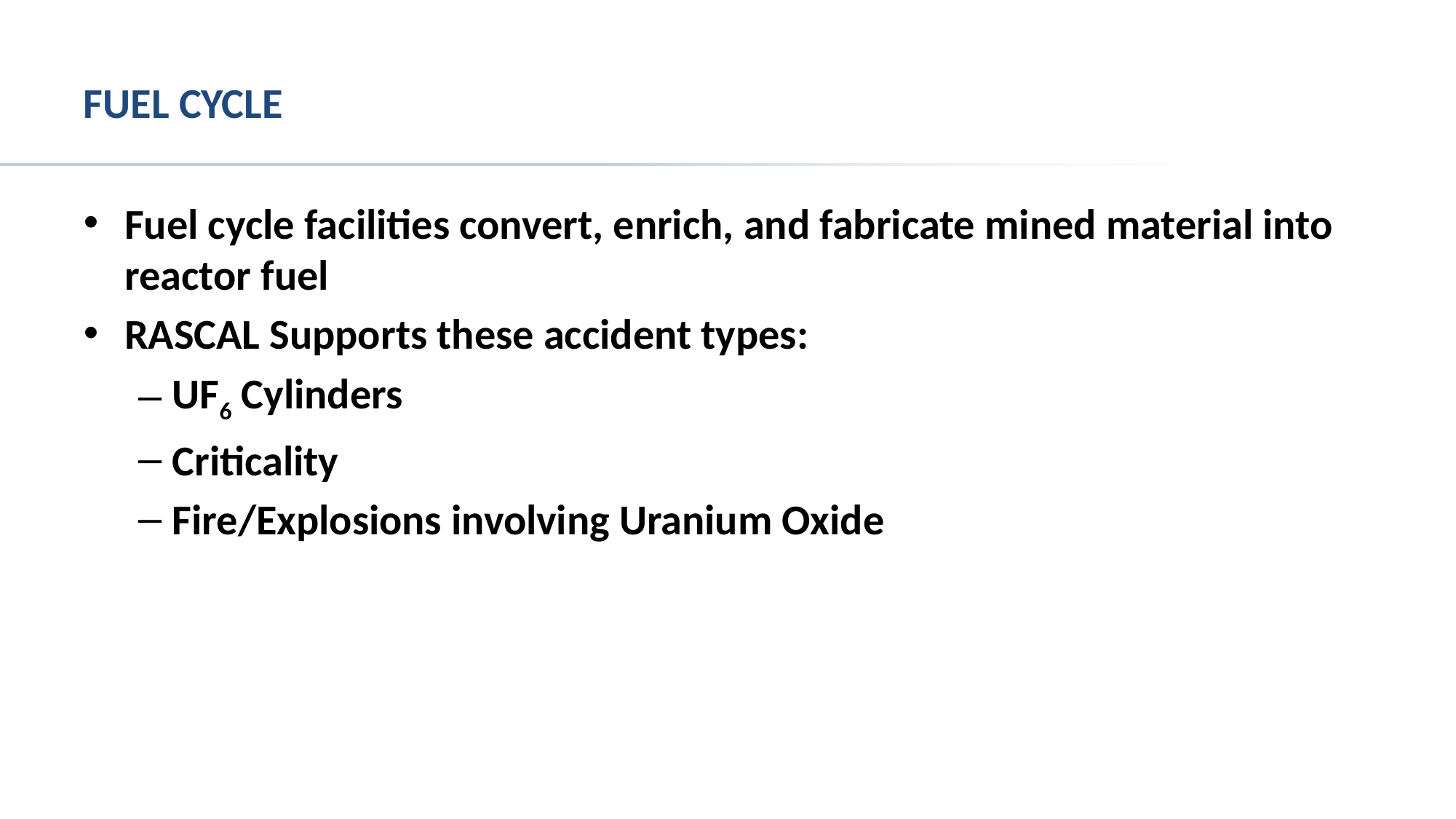

# Fuel Cycle
Fuel cycle facilities convert, enrich, and fabricate mined material into reactor fuel
RASCAL Supports these accident types:
UF6 Cylinders
Criticality
Fire/Explosions involving Uranium Oxide